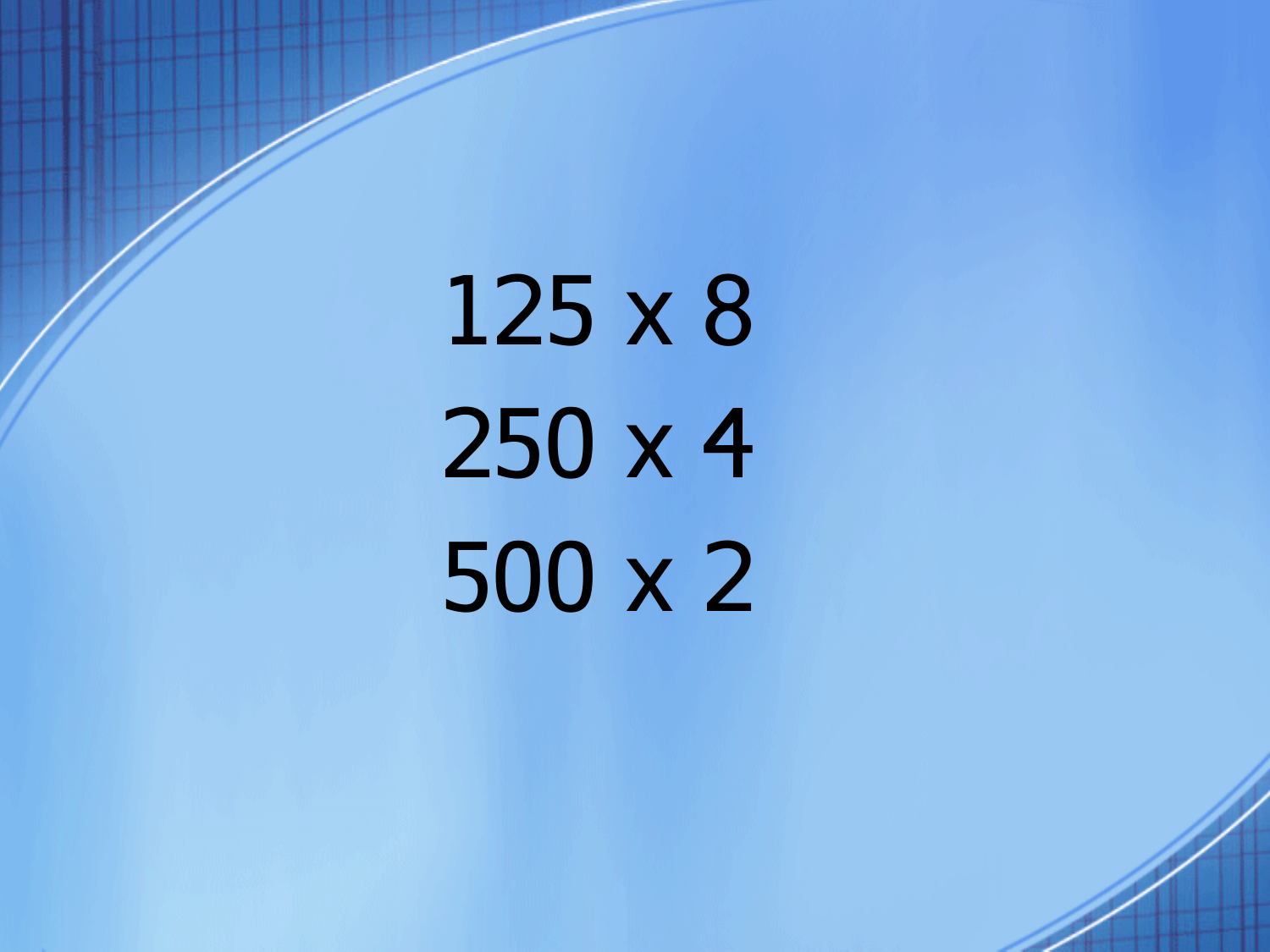

125 x 8
250 x 4
500 x 2